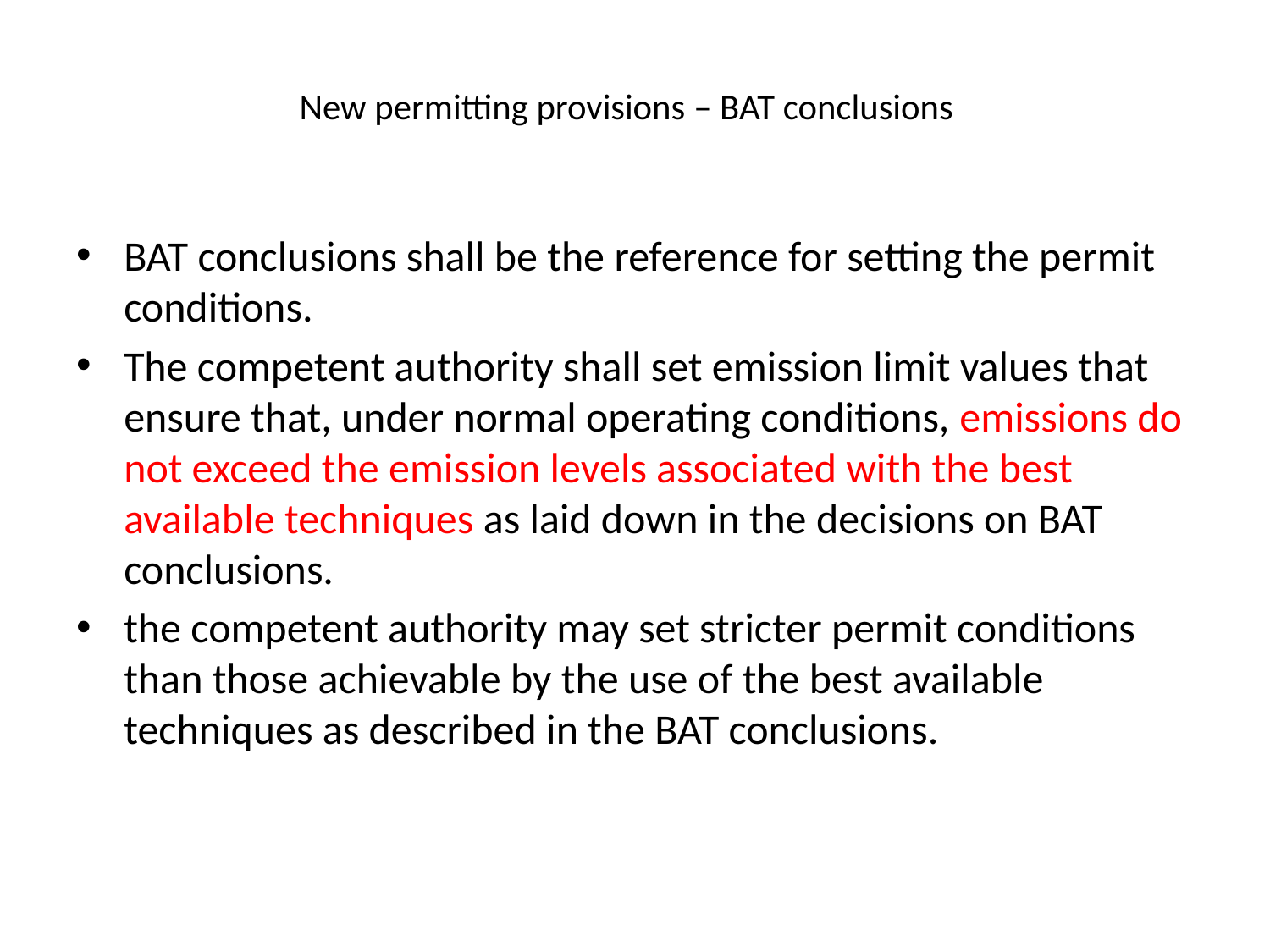

# New permitting provisions – BAT conclusions
BAT conclusions shall be the reference for setting the permit conditions.
The competent authority shall set emission limit values that ensure that, under normal operating conditions, emissions do not exceed the emission levels associated with the best available techniques as laid down in the decisions on BAT conclusions.
the competent authority may set stricter permit conditions than those achievable by the use of the best available techniques as described in the BAT conclusions.